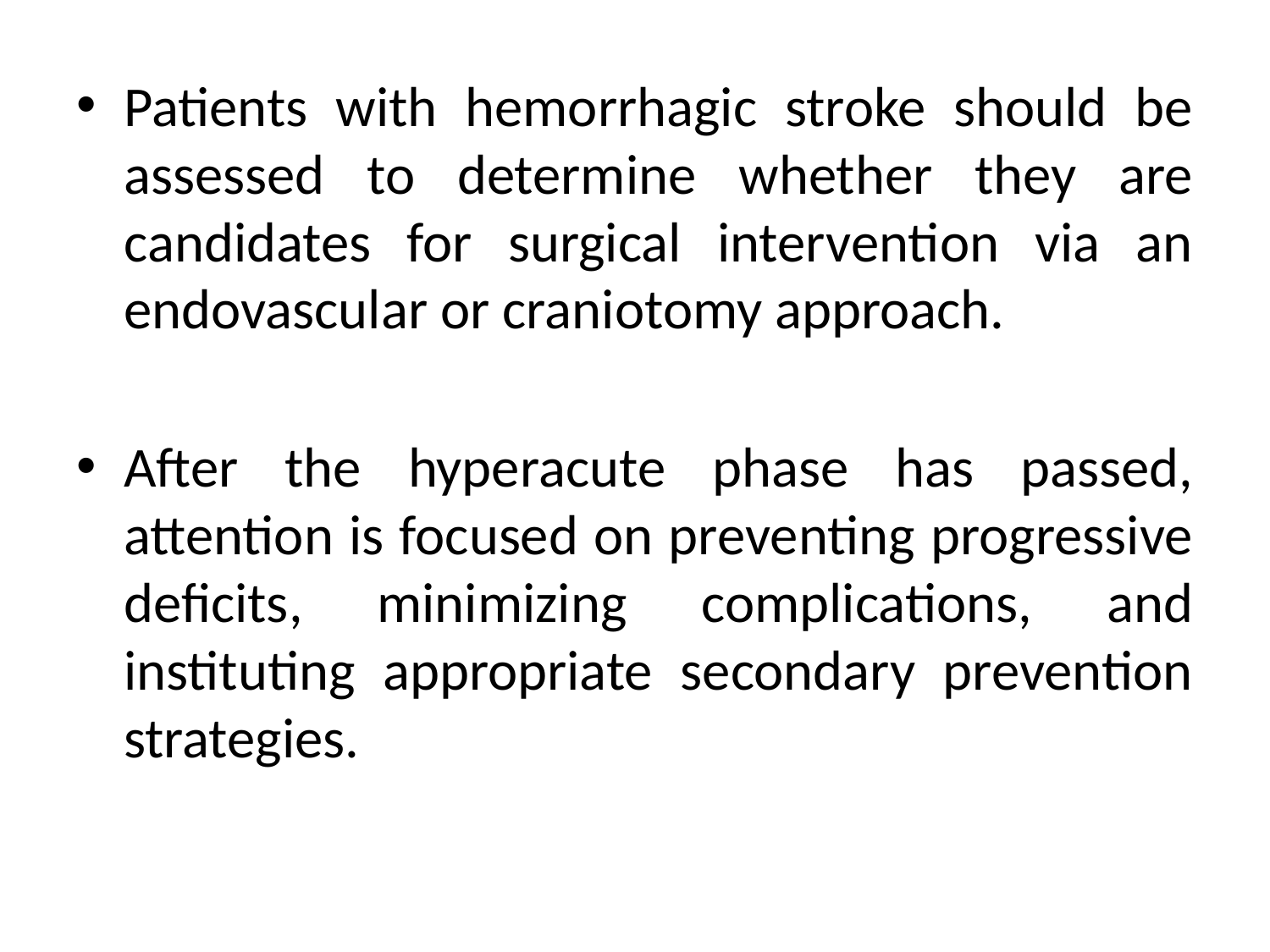

Patients with hemorrhagic stroke should be assessed to determine whether they are candidates for surgical intervention via an endovascular or craniotomy approach.

After the hyperacute phase has passed, attention is focused on preventing progressive deficits, minimizing complications, and instituting appropriate secondary prevention strategies.